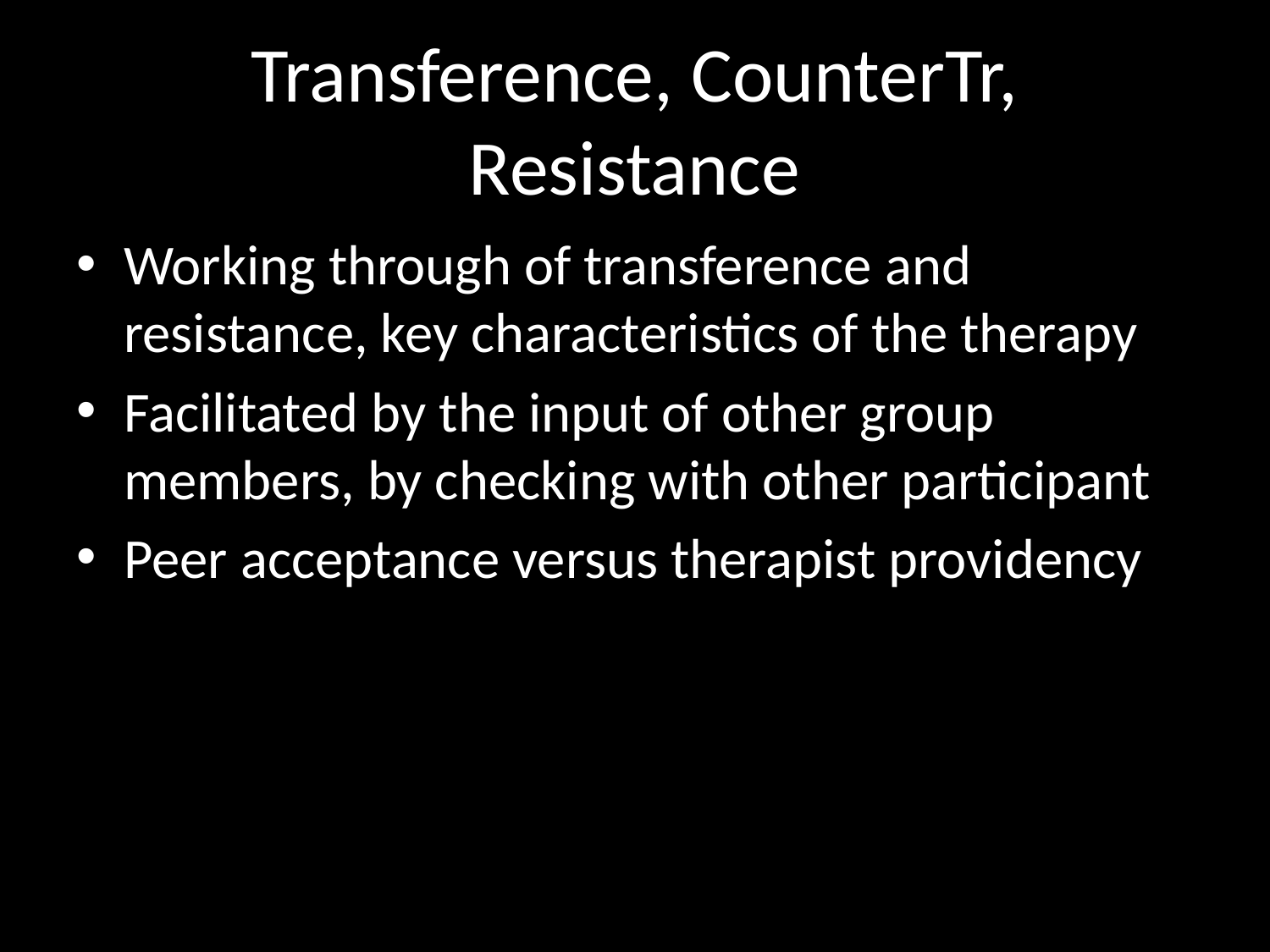

# Transference, CounterTr, Resistance
Working through of transference and resistance, key characteristics of the therapy
Facilitated by the input of other group members, by checking with other participant
Peer acceptance versus therapist providency